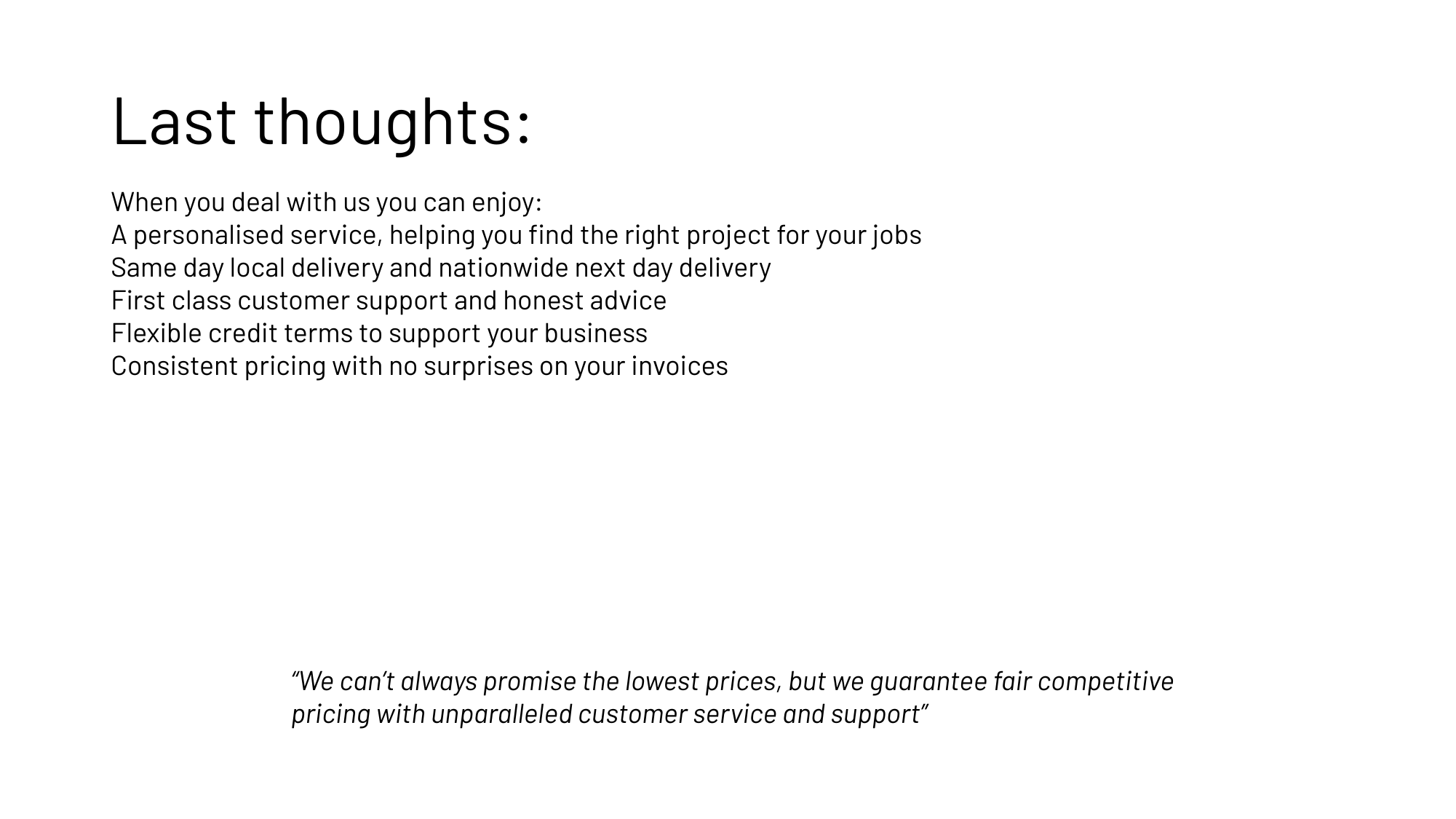

# Last thoughts:
When you deal with us you can enjoy:
A personalised service, helping you find the right project for your jobs
Same day local delivery and nationwide next day delivery
First class customer support and honest advice
Flexible credit terms to support your business
Consistent pricing with no surprises on your invoices
“We can’t always promise the lowest prices, but we guarantee fair competitive pricing with unparalleled customer service and support”